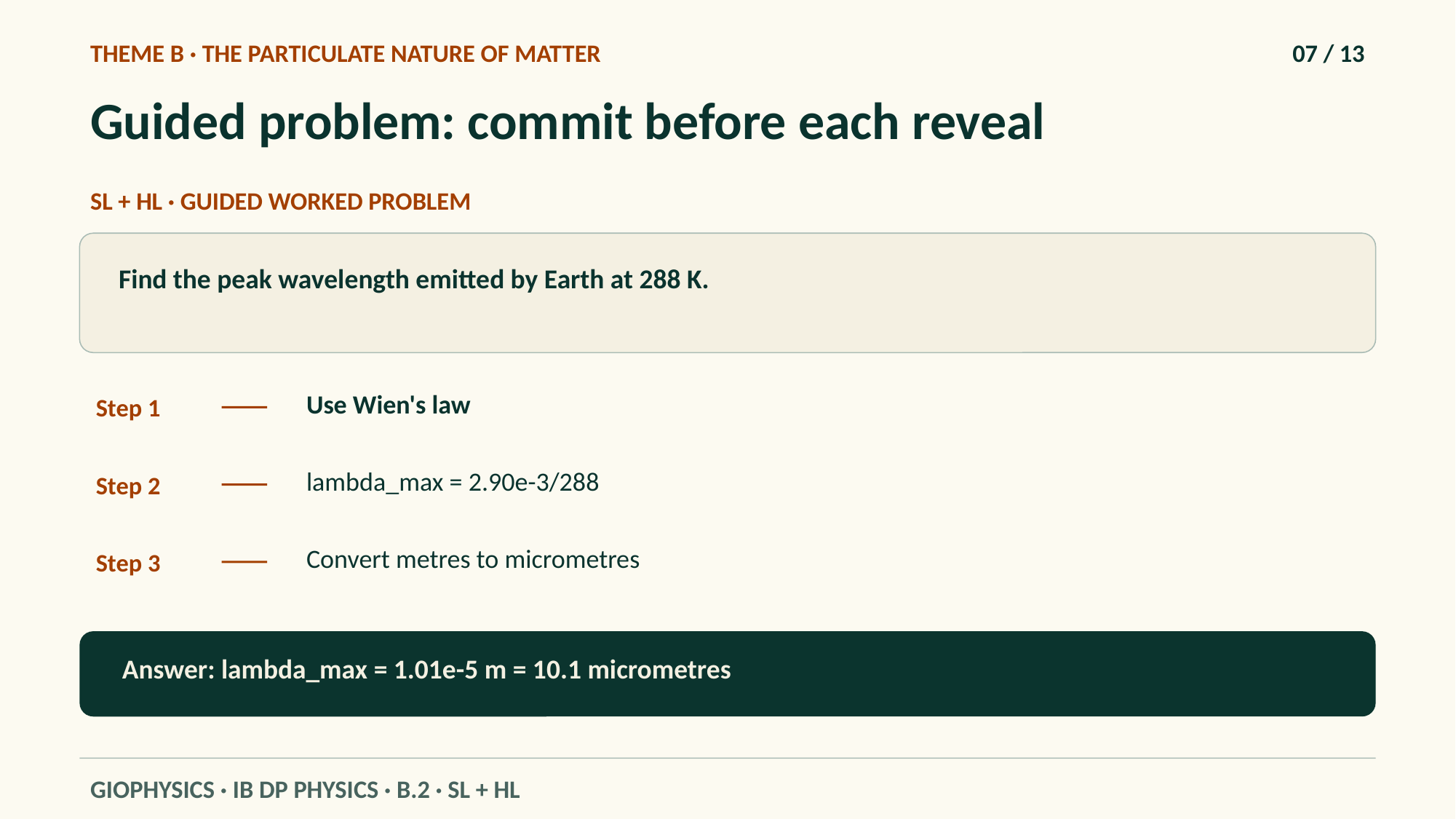

THEME B · THE PARTICULATE NATURE OF MATTER
07 / 13
Guided problem: commit before each reveal
SL + HL · GUIDED WORKED PROBLEM

Find the peak wavelength emitted by Earth at 288 K.
Use Wien's law
Step 1

lambda_max = 2.90e-3/288
Step 2

Convert metres to micrometres
Step 3

Answer: lambda_max = 1.01e-5 m = 10.1 micrometres

GIOPHYSICS · IB DP PHYSICS · B.2 · SL + HL